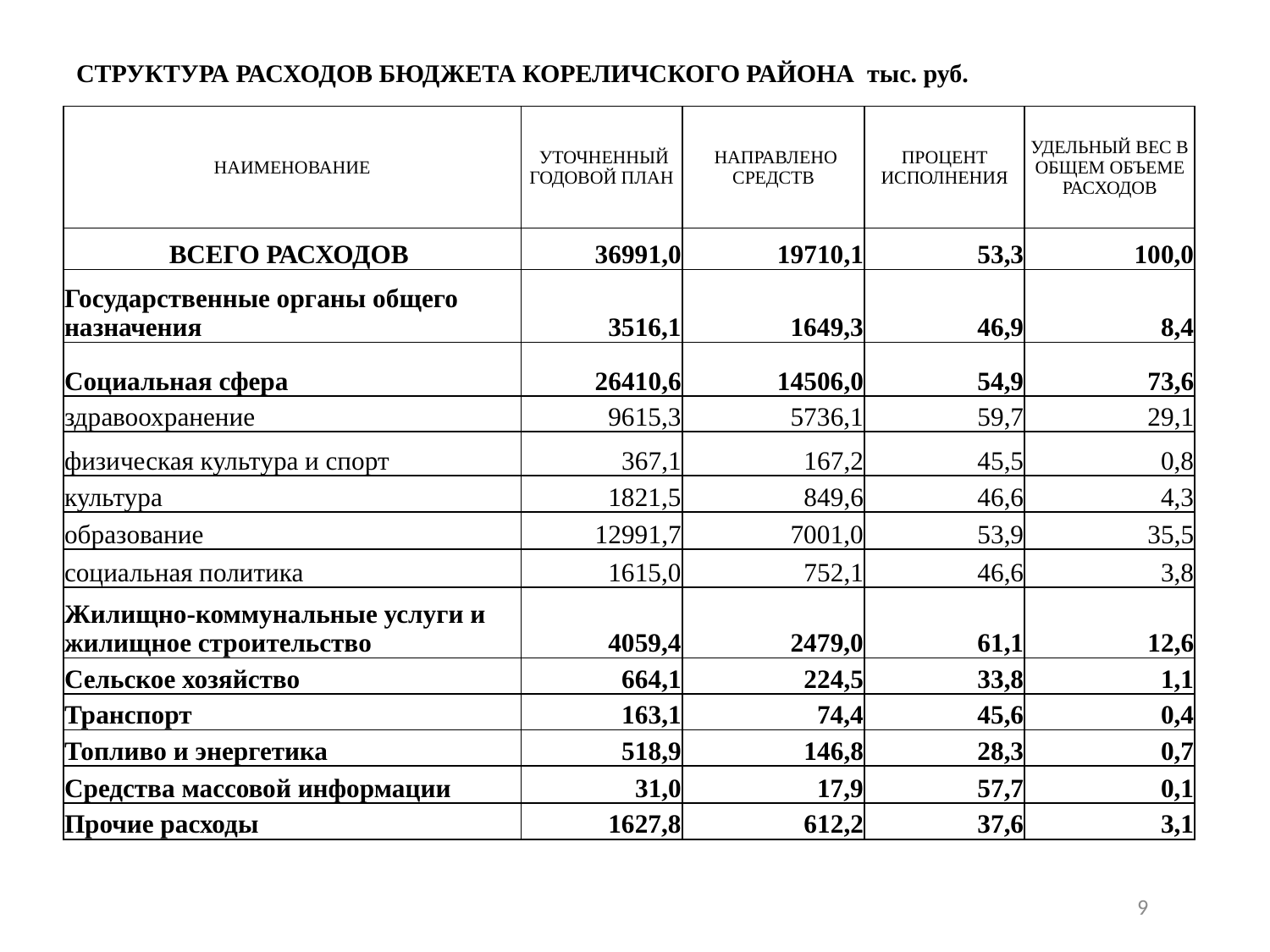

# СТРУКТУРА РАСХОДОВ БЮДЖЕТА КОРЕЛИЧСКОГО РАЙОНА  тыс. руб.
| НАИМЕНОВАНИЕ | УТОЧНЕННЫЙ ГОДОВОЙ ПЛАН | НАПРАВЛЕНО СРЕДСТВ | ПРОЦЕНТ ИСПОЛНЕНИЯ | УДЕЛЬНЫЙ ВЕС В ОБЩЕМ ОБЪЕМЕ РАСХОДОВ |
| --- | --- | --- | --- | --- |
| ВСЕГО РАСХОДОВ | 36991,0 | 19710,1 | 53,3 | 100,0 |
| Государственные органы общего назначения | 3516,1 | 1649,3 | 46,9 | 8,4 |
| Социальная сфера | 26410,6 | 14506,0 | 54,9 | 73,6 |
| здравоохранение | 9615,3 | 5736,1 | 59,7 | 29,1 |
| физическая культура и спорт | 367,1 | 167,2 | 45,5 | 0,8 |
| культура | 1821,5 | 849,6 | 46,6 | 4,3 |
| образование | 12991,7 | 7001,0 | 53,9 | 35,5 |
| социальная политика | 1615,0 | 752,1 | 46,6 | 3,8 |
| Жилищно-коммунальные услуги и жилищное строительство | 4059,4 | 2479,0 | 61,1 | 12,6 |
| Сельское хозяйство | 664,1 | 224,5 | 33,8 | 1,1 |
| Транспорт | 163,1 | 74,4 | 45,6 | 0,4 |
| Топливо и энергетика | 518,9 | 146,8 | 28,3 | 0,7 |
| Средства массовой информации | 31,0 | 17,9 | 57,7 | 0,1 |
| Прочие расходы | 1627,8 | 612,2 | 37,6 | 3,1 |
6